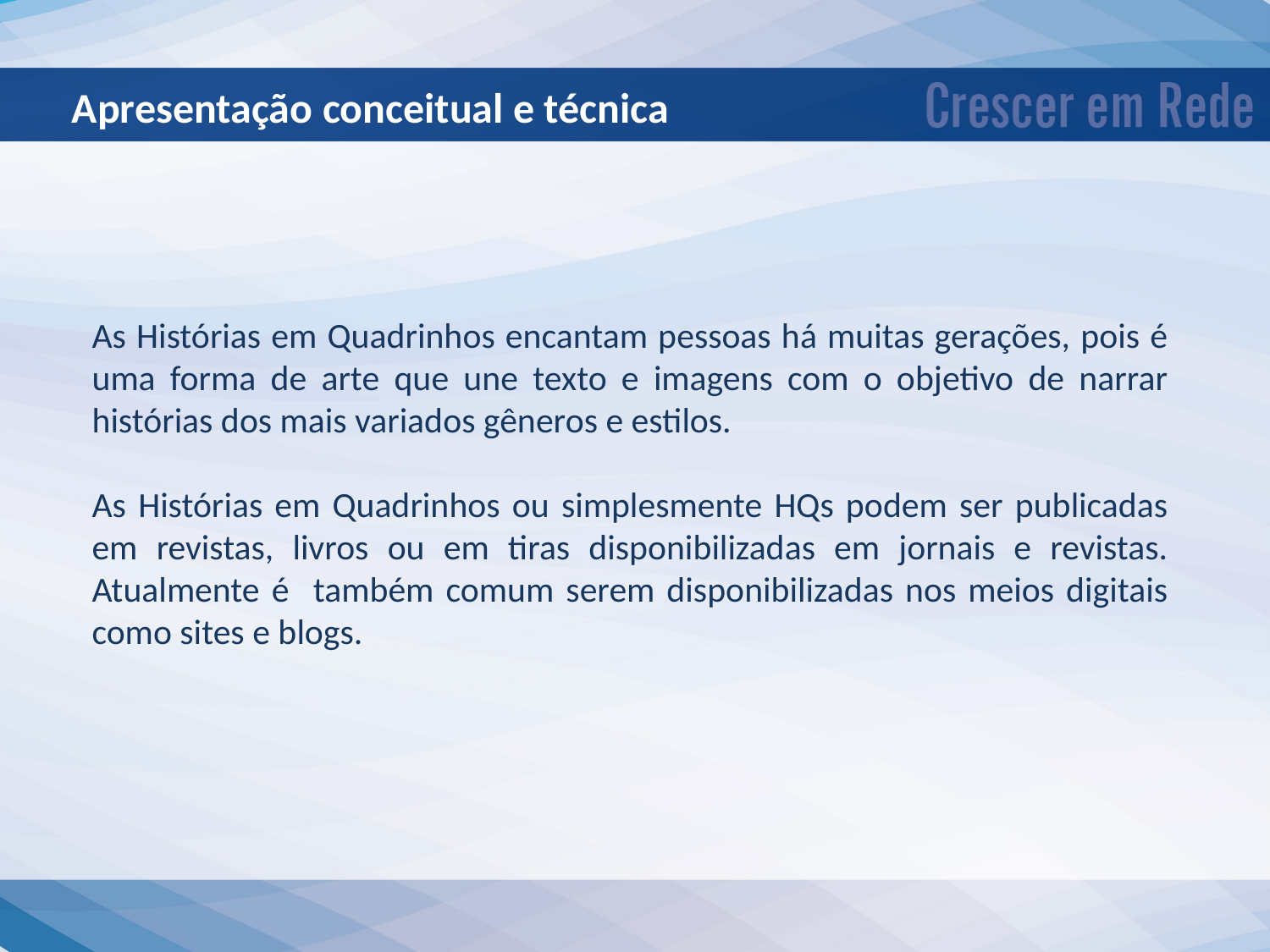

Apresentação conceitual e técnica
As Histórias em Quadrinhos encantam pessoas há muitas gerações, pois é uma forma de arte que une texto e imagens com o objetivo de narrar histórias dos mais variados gêneros e estilos.

As Histórias em Quadrinhos ou simplesmente HQs podem ser publicadas em revistas, livros ou em tiras disponibilizadas em jornais e revistas. Atualmente é  também comum serem disponibilizadas nos meios digitais como sites e blogs.